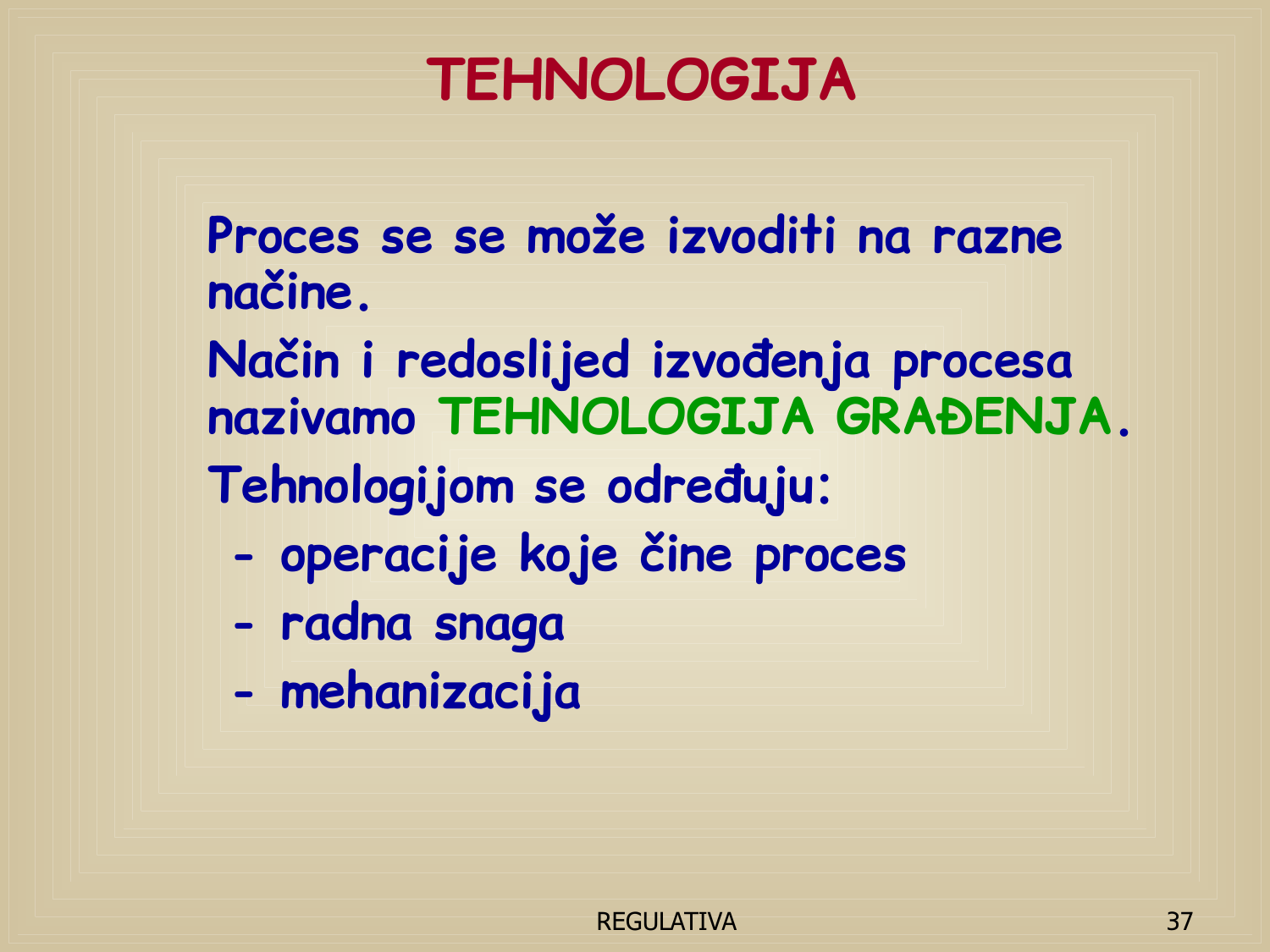

# TEHNOLOGIJA
Proces se se može izvoditi na razne načine.
Način i redoslijed izvođenja procesa nazivamo TEHNOLOGIJA GRAĐENJA.
Tehnologijom se određuju:
 - operacije koje čine proces
 - radna snaga
 - mehanizacija
REGULATIVA
37